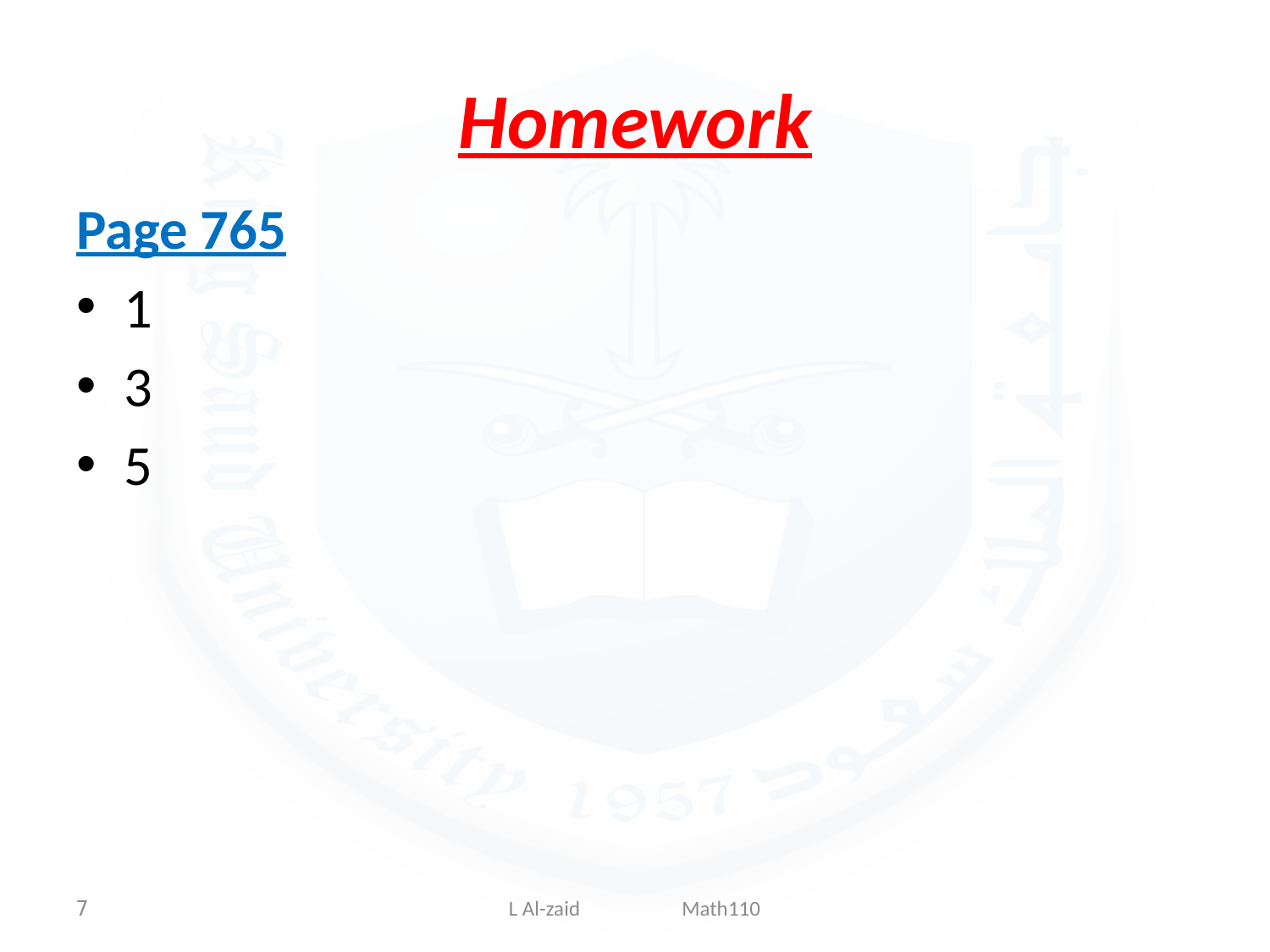

# Homework
Page 765
1
3
5
7
L Al-zaid                     Math110